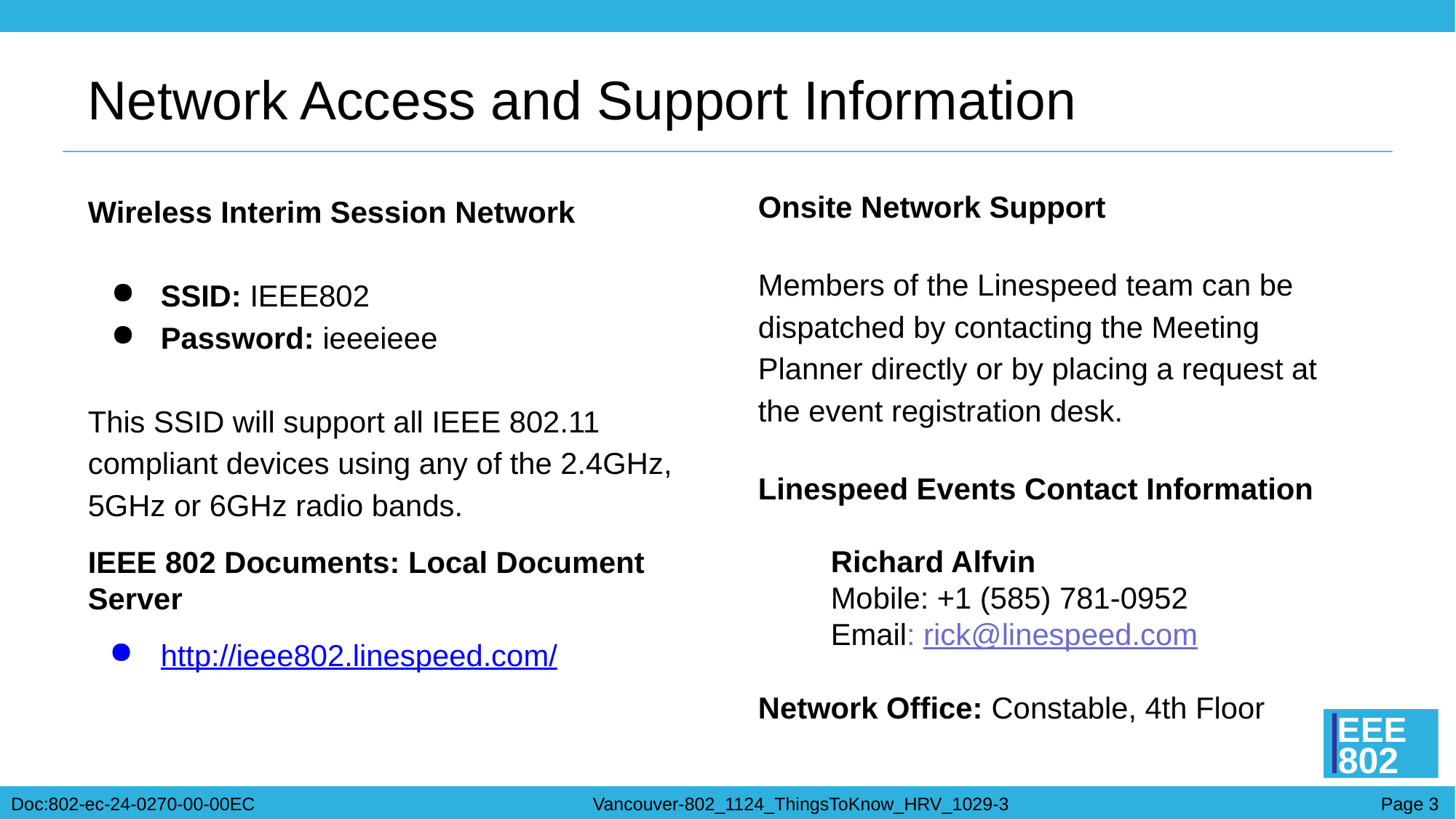

# Network Access and Support Information
Wireless Interim Session Network

SSID: IEEE802
Password: ieeeieee

This SSID will support all IEEE 802.11 compliant devices using any of the 2.4GHz, 5GHz or 6GHz radio bands.
IEEE 802 Documents: Local Document Server
http://ieee802.linespeed.com/
Onsite Network Support

Members of the Linespeed team can be dispatched by contacting the Meeting Planner directly or by placing a request at the event registration desk.

Linespeed Events Contact Information

Richard Alfvin
Mobile: +1 (585) 781-0952
Email: rick@linespeed.com

Network Office: Constable, 4th Floor